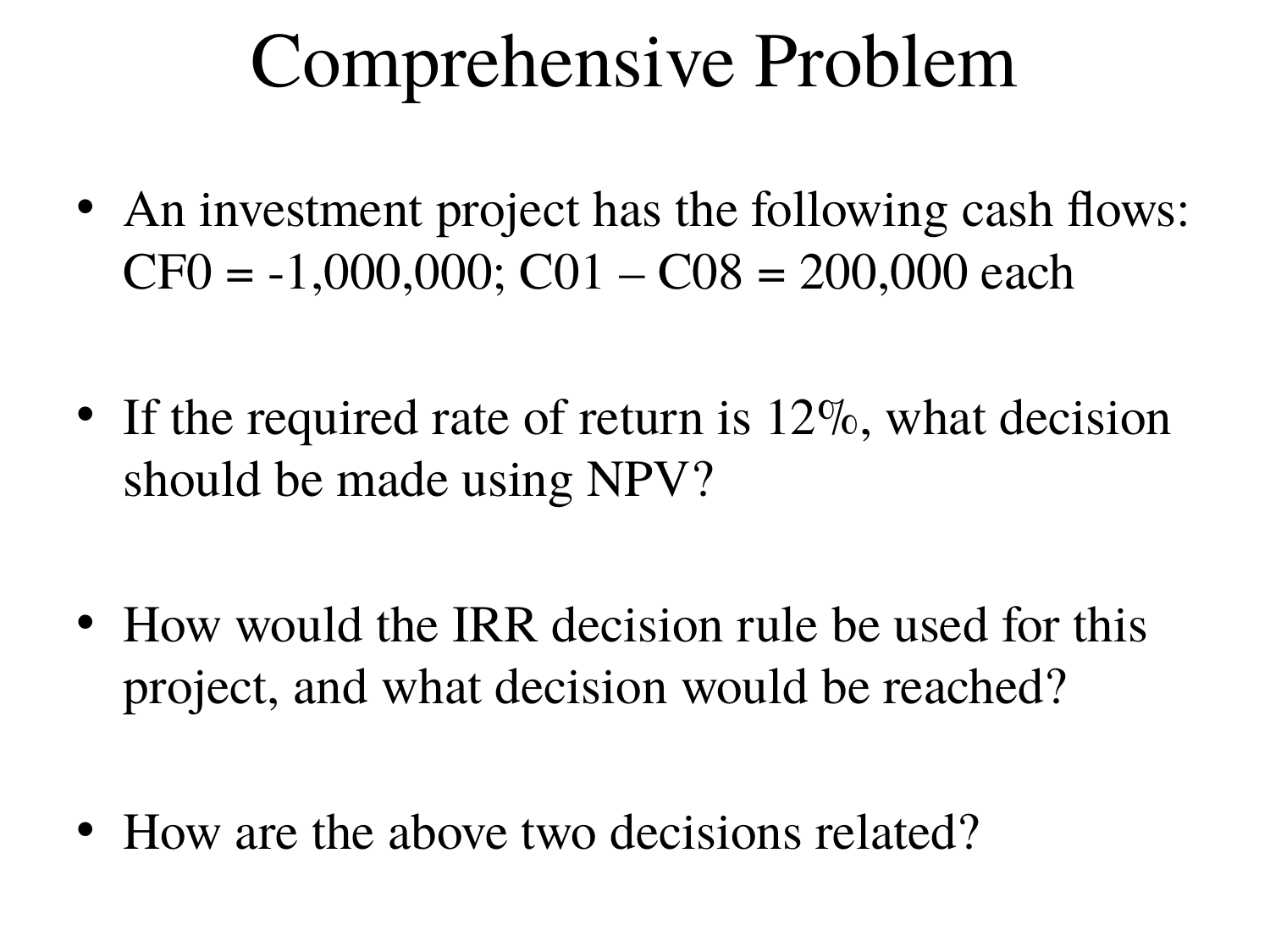

# Comprehensive Problem
An investment project has the following cash flows: CF0 = -1,000,000; C01 – C08 = 200,000 each

If the required rate of return is 12%, what decision should be made using NPV?

How would the IRR decision rule be used for this project, and what decision would be reached?

How are the above two decisions related?